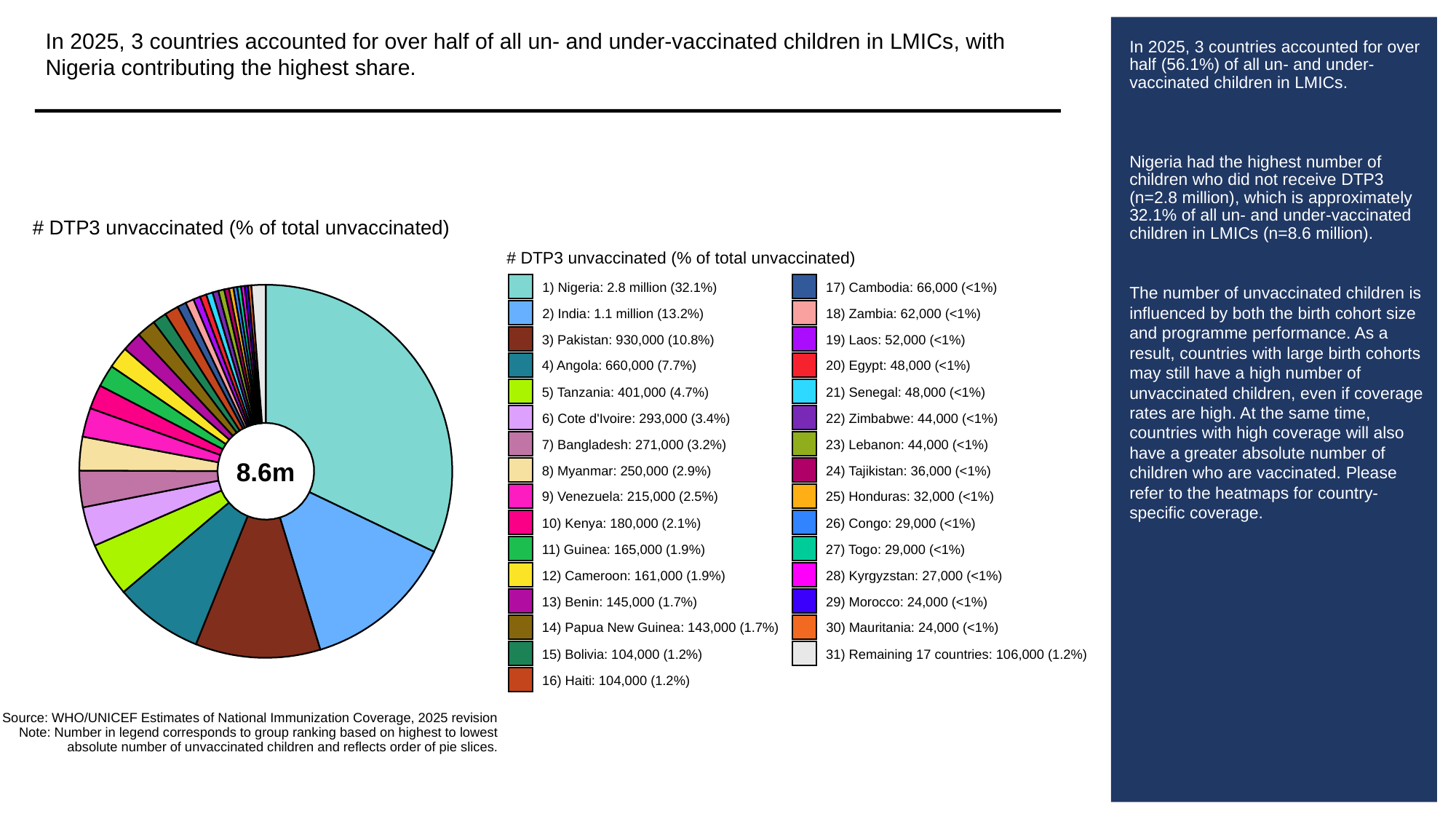

In 2025, 3 countries accounted for over half of all un- and under-vaccinated children in LMICs, with Nigeria contributing the highest share.
# In 2025, 3 countries accounted for over half (56.1%) of all un- and under-vaccinated children in LMICs.

Nigeria had the highest number of children who did not receive DTP3 (n=2.8 million), which is approximately 32.1% of all un- and under-vaccinated children in LMICs (n=8.6 million).

The number of unvaccinated children is influenced by both the birth cohort size and programme performance. As a result, countries with large birth cohorts may still have a high number of unvaccinated children, even if coverage rates are high. At the same time, countries with high coverage will also have a greater absolute number of children who are vaccinated. Please refer to the heatmaps for country-specific coverage.

# DTP3 unvaccinated (% of total unvaccinated)
# DTP3 unvaccinated (% of total unvaccinated)

1) Nigeria: 2.8 million (32.1%)
17) Cambodia: 66,000 (<1%)

2) India: 1.1 million (13.2%)
18) Zambia: 62,000 (<1%)

3) Pakistan: 930,000 (10.8%)
19) Laos: 52,000 (<1%)

4) Angola: 660,000 (7.7%)
20) Egypt: 48,000 (<1%)

5) Tanzania: 401,000 (4.7%)
21) Senegal: 48,000 (<1%)

6) Cote d'Ivoire: 293,000 (3.4%)
22) Zimbabwe: 44,000 (<1%)

7) Bangladesh: 271,000 (3.2%)
23) Lebanon: 44,000 (<1%)

8.6m
8) Myanmar: 250,000 (2.9%)
24) Tajikistan: 36,000 (<1%)

9) Venezuela: 215,000 (2.5%)
25) Honduras: 32,000 (<1%)

10) Kenya: 180,000 (2.1%)
26) Congo: 29,000 (<1%)

11) Guinea: 165,000 (1.9%)
27) Togo: 29,000 (<1%)

12) Cameroon: 161,000 (1.9%)
28) Kyrgyzstan: 27,000 (<1%)

13) Benin: 145,000 (1.7%)
29) Morocco: 24,000 (<1%)

14) Papua New Guinea: 143,000 (1.7%)
30) Mauritania: 24,000 (<1%)

15) Bolivia: 104,000 (1.2%)
31) Remaining 17 countries: 106,000 (1.2%)

16) Haiti: 104,000 (1.2%)
Source: WHO/UNICEF Estimates of National Immunization Coverage, 2025 revision
Note: Number in legend corresponds to group ranking based on highest to lowest
absolute number of unvaccinated children and reflects order of pie slices.